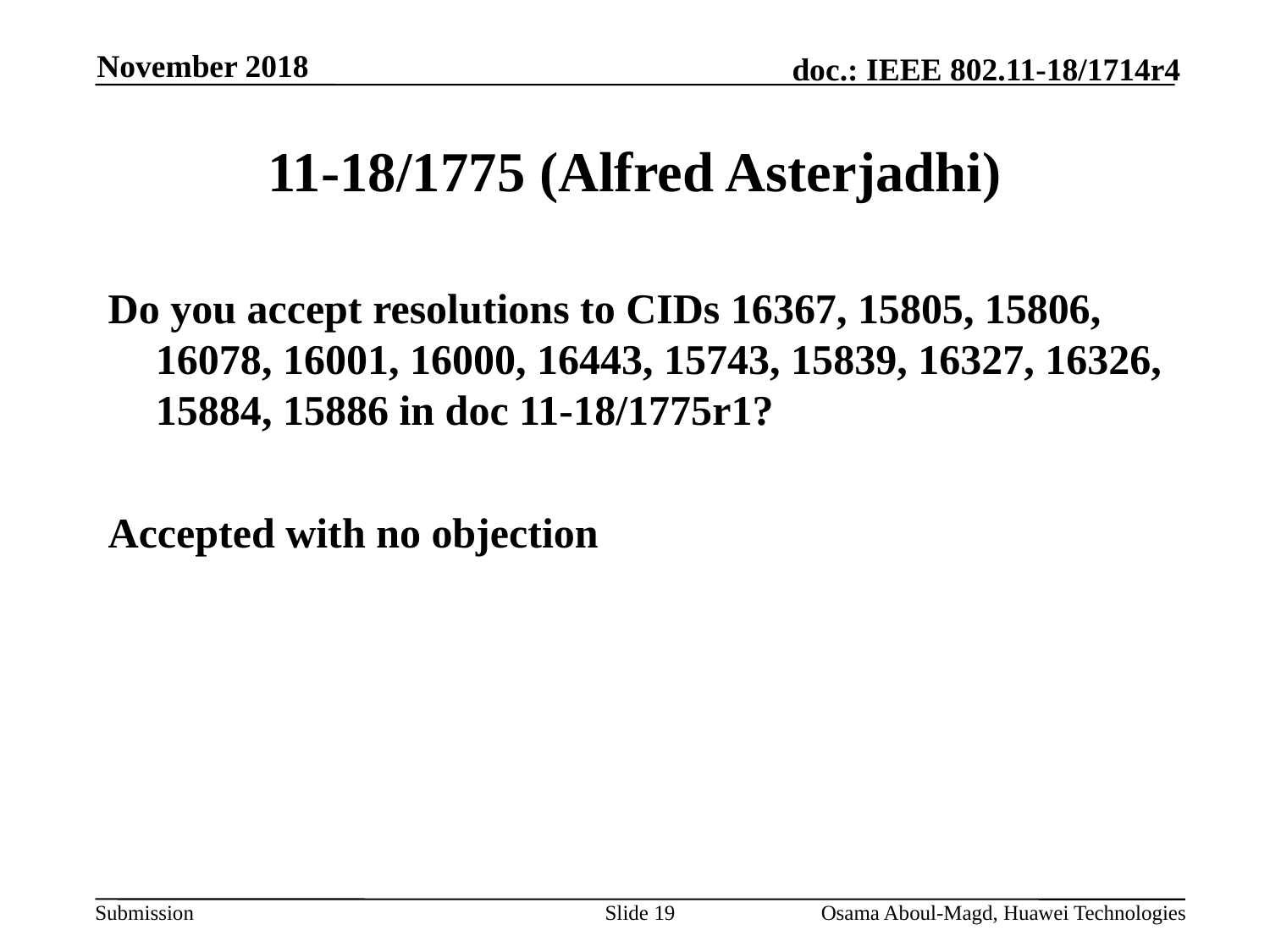

November 2018
# 11-18/1775 (Alfred Asterjadhi)
Do you accept resolutions to CIDs 16367, 15805, 15806, 16078, 16001, 16000, 16443, 15743, 15839, 16327, 16326, 15884, 15886 in doc 11-18/1775r1?

Accepted with no objection
Slide 19
Osama Aboul-Magd, Huawei Technologies